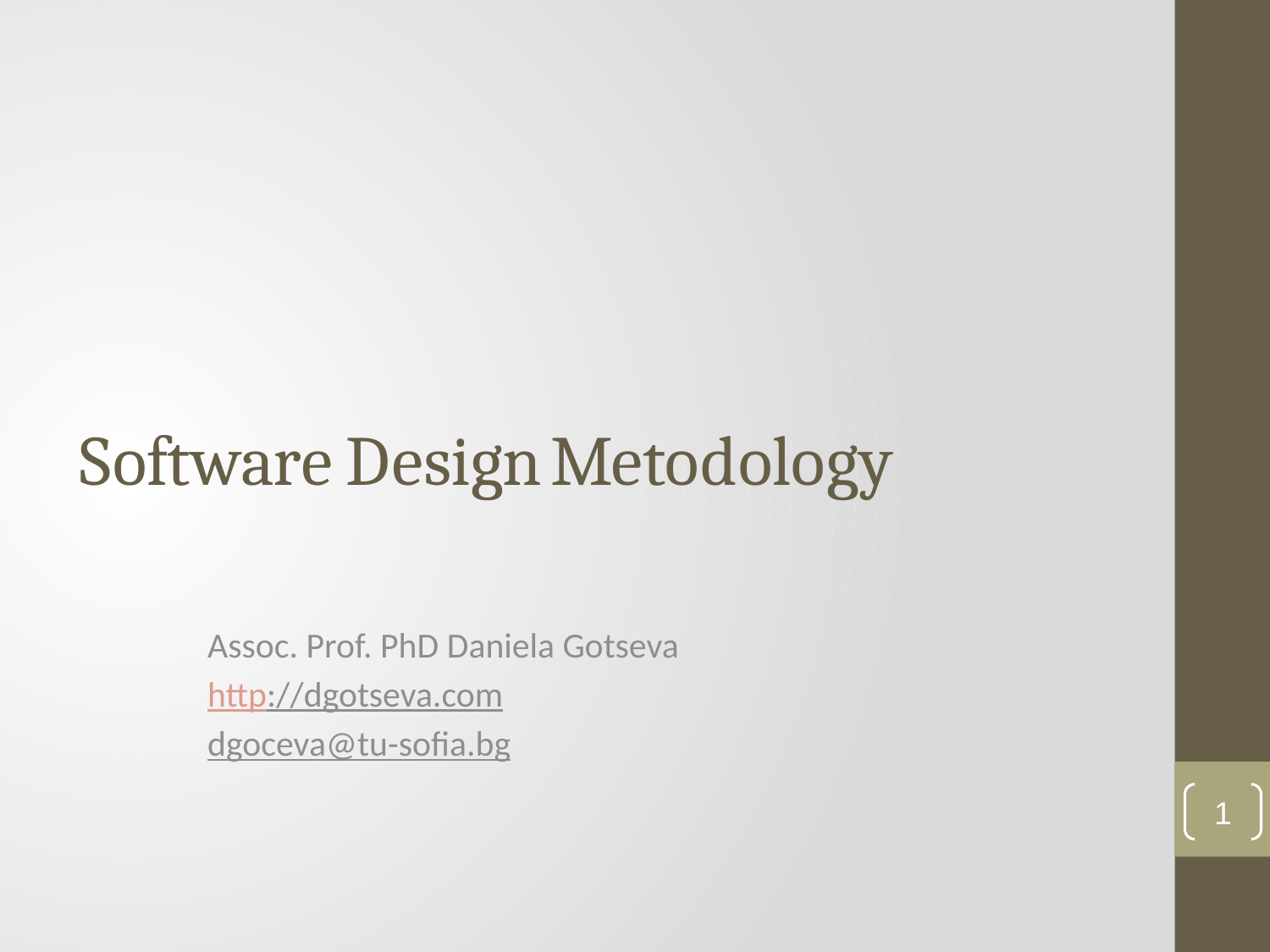

# Software Design Metodology

Assoc. Prof. PhD Daniela Gotseva
http://dgotseva.com
dgoceva@tu-sofia.bg
1